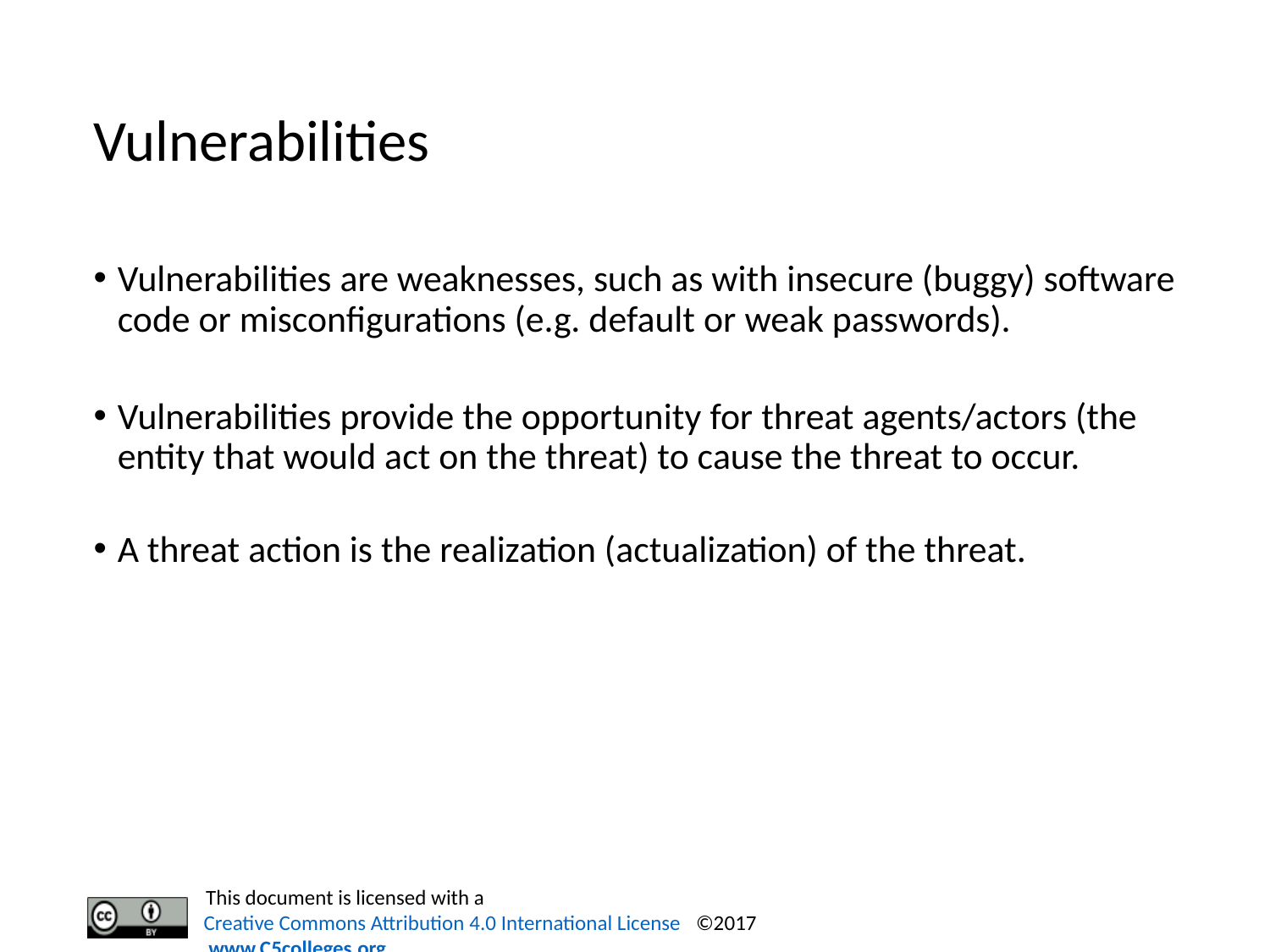

# Vulnerabilities
Vulnerabilities are weaknesses, such as with insecure (buggy) software code or misconfigurations (e.g. default or weak passwords).
Vulnerabilities provide the opportunity for threat agents/actors (the entity that would act on the threat) to cause the threat to occur.
A threat action is the realization (actualization) of the threat.